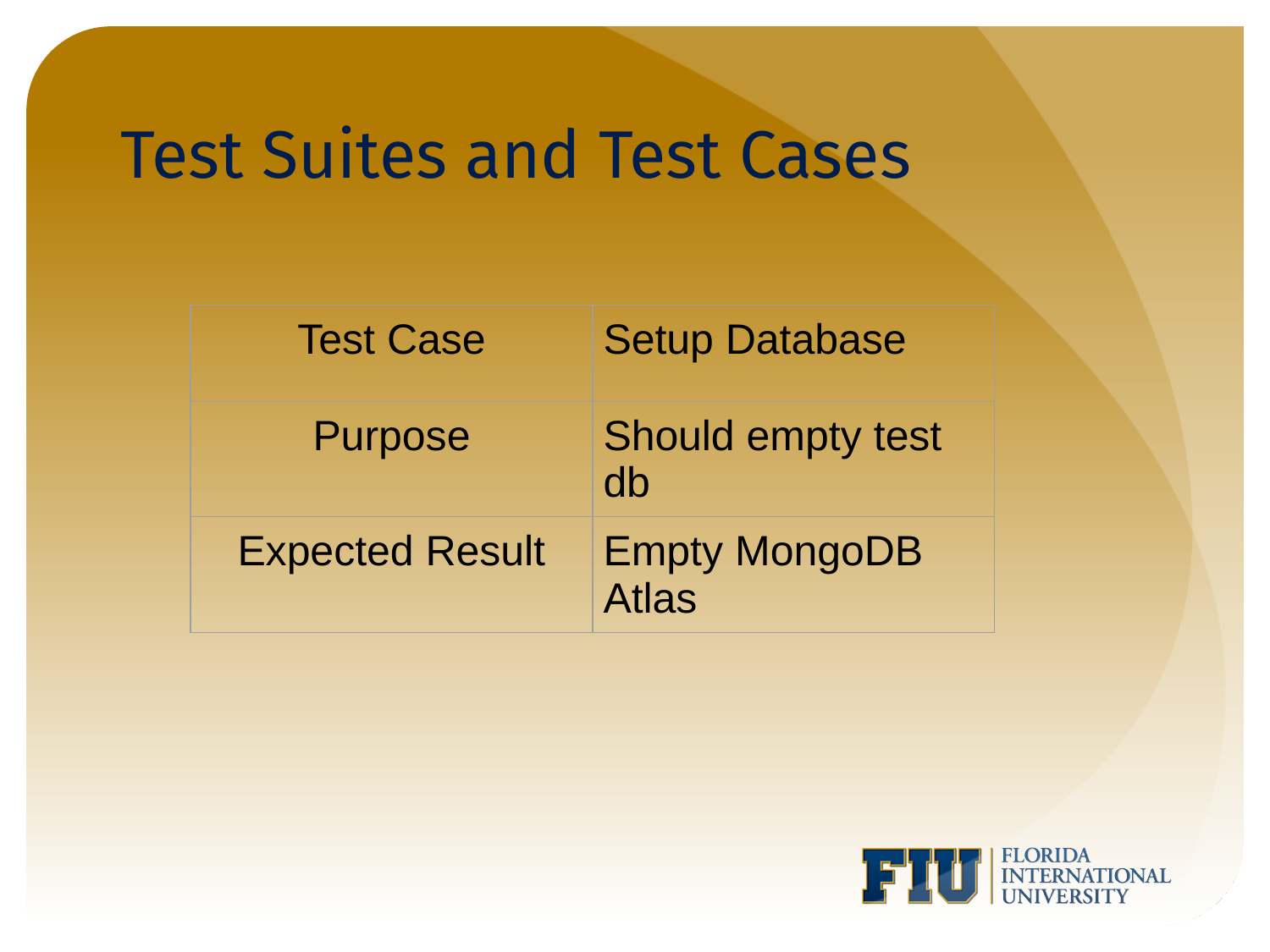

# Test Suites and Test Cases

| Test Case | Setup Database |
| --- | --- |
| Purpose | Should empty test db |
| Expected Result | Empty MongoDB Atlas |